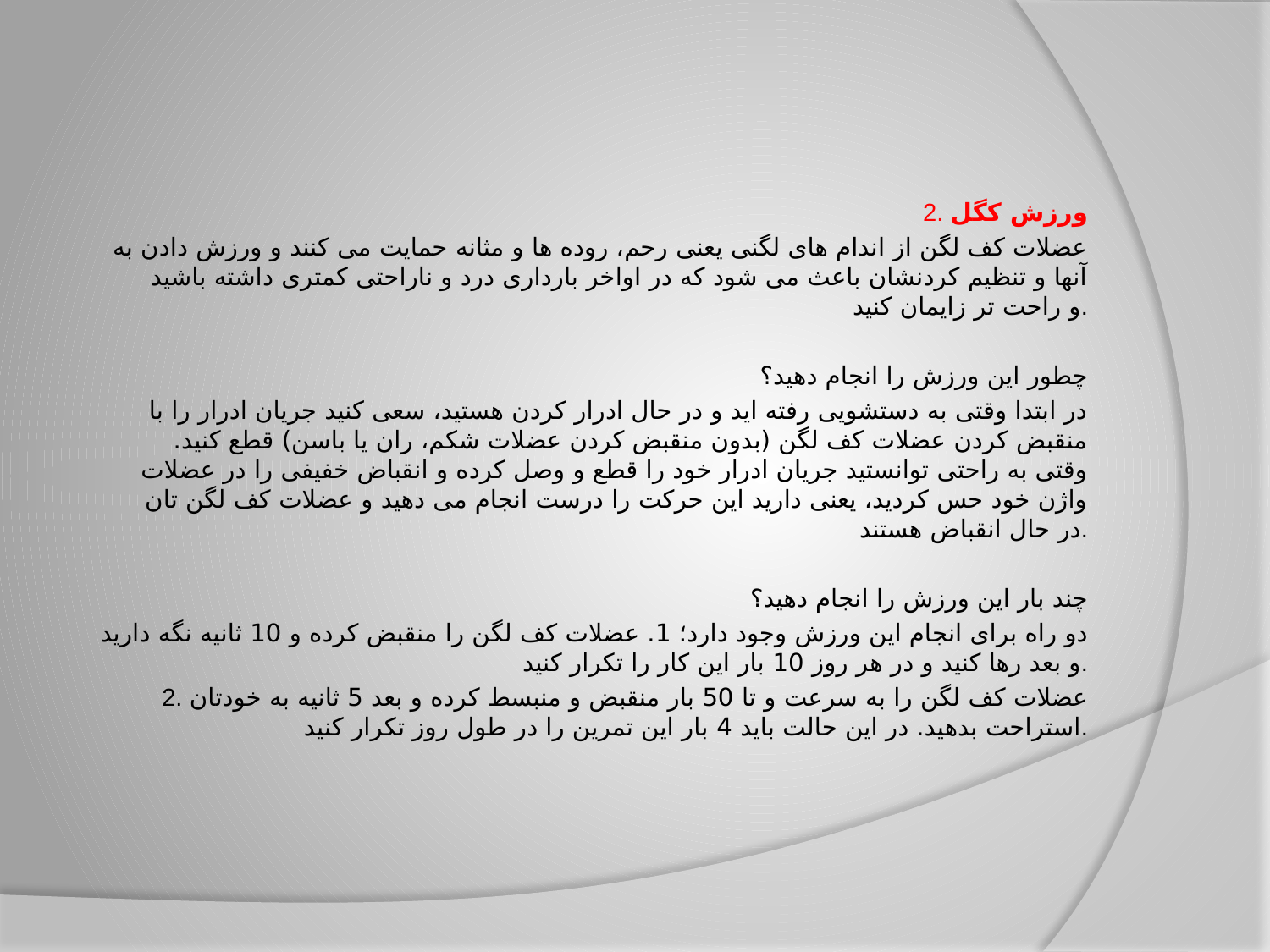

2. ورزش کگل
عضلات کف لگن از اندام های لگنی یعنی رحم، روده ها و مثانه حمایت می کنند و ورزش دادن به آنها و تنظیم کردنشان باعث می شود که در اواخر بارداری درد و ناراحتی کمتری داشته باشید و راحت تر زایمان کنید.

چطور این ورزش را انجام دهید؟
در ابتدا وقتی به دستشویی رفته اید و در حال ادرار کردن هستید، سعی کنید جریان ادرار را با منقبض کردن عضلات کف لگن (بدون منقبض کردن عضلات شکم، ران یا باسن) قطع کنید. وقتی به راحتی توانستید جریان ادرار خود را قطع و وصل کرده و انقباض خفیفی را در عضلات واژن خود حس کردید، یعنی دارید این حرکت را درست انجام می دهید و عضلات کف لگن تان در حال انقباض هستند.

چند بار این ورزش را انجام دهید؟
دو راه برای انجام این ورزش وجود دارد؛ 1. عضلات کف لگن را منقبض کرده و 10 ثانیه نگه دارید و بعد رها کنید و در هر روز 10 بار این کار را تکرار کنید.
2. عضلات کف لگن را به سرعت و تا 50 بار منقبض و منبسط کرده و بعد 5 ثانیه به خودتان استراحت بدهید. در این حالت باید 4 بار این تمرین را در طول روز تکرار کنید.